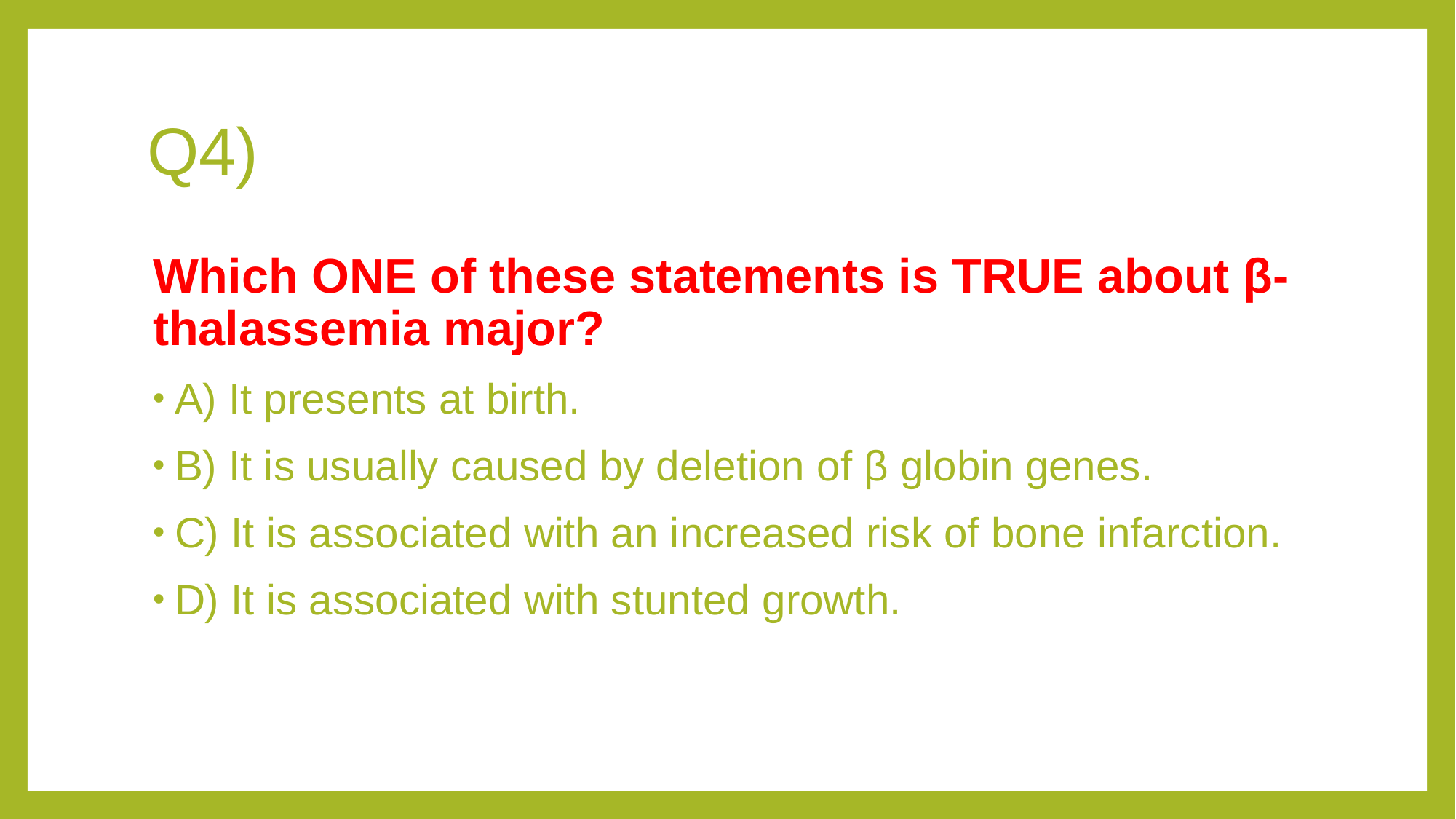

# Q4)
Which ONE of these statements is TRUE about β-thalassemia major?
A) It presents at birth.
B) It is usually caused by deletion of β globin genes.
C) It is associated with an increased risk of bone infarction.
D) It is associated with stunted growth.